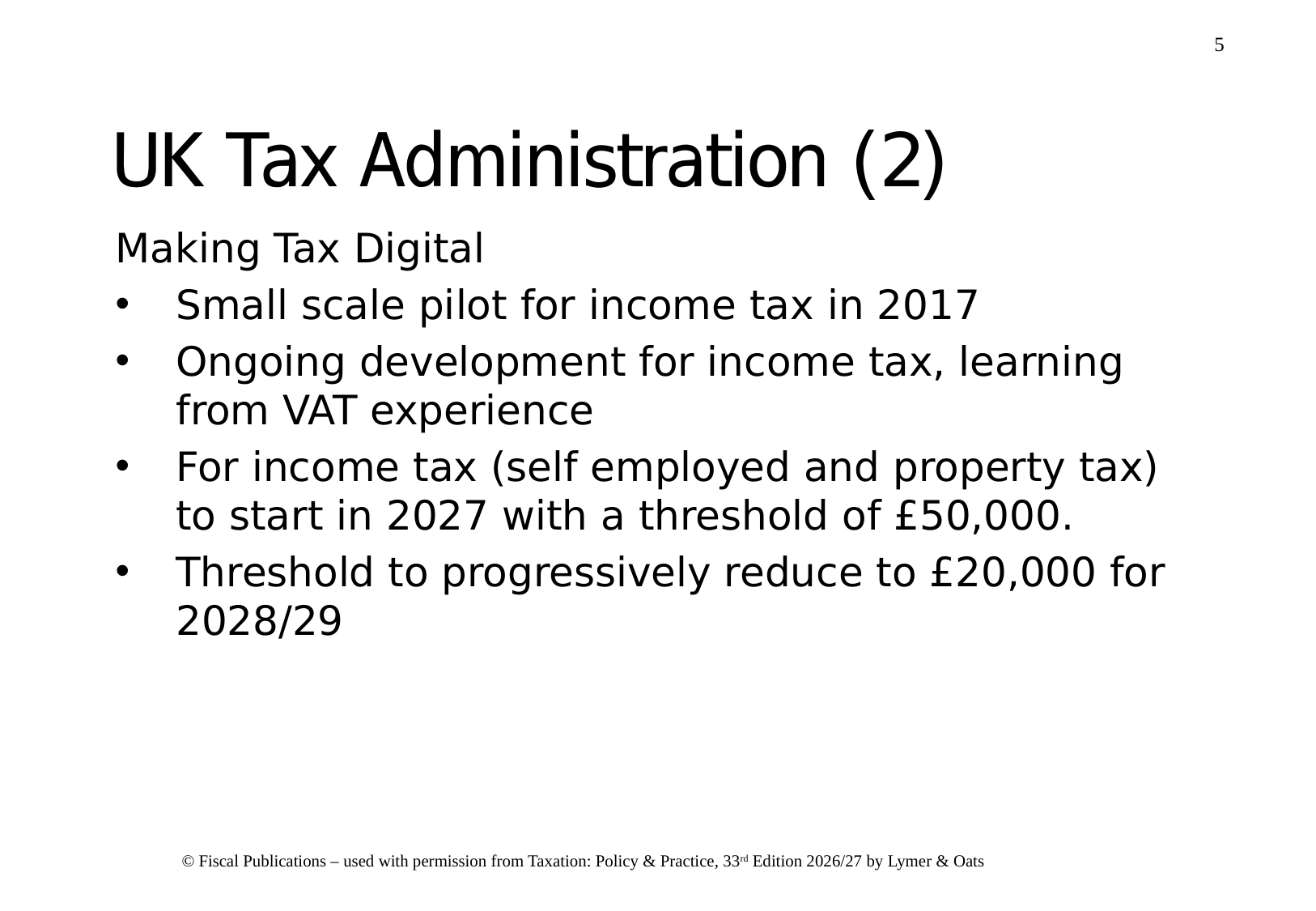

# UK Tax Administration (2)
Making Tax Digital
Small scale pilot for income tax in 2017
Ongoing development for income tax, learning from VAT experience
For income tax (self employed and property tax) to start in 2027 with a threshold of £50,000.
Threshold to progressively reduce to £20,000 for 2028/29